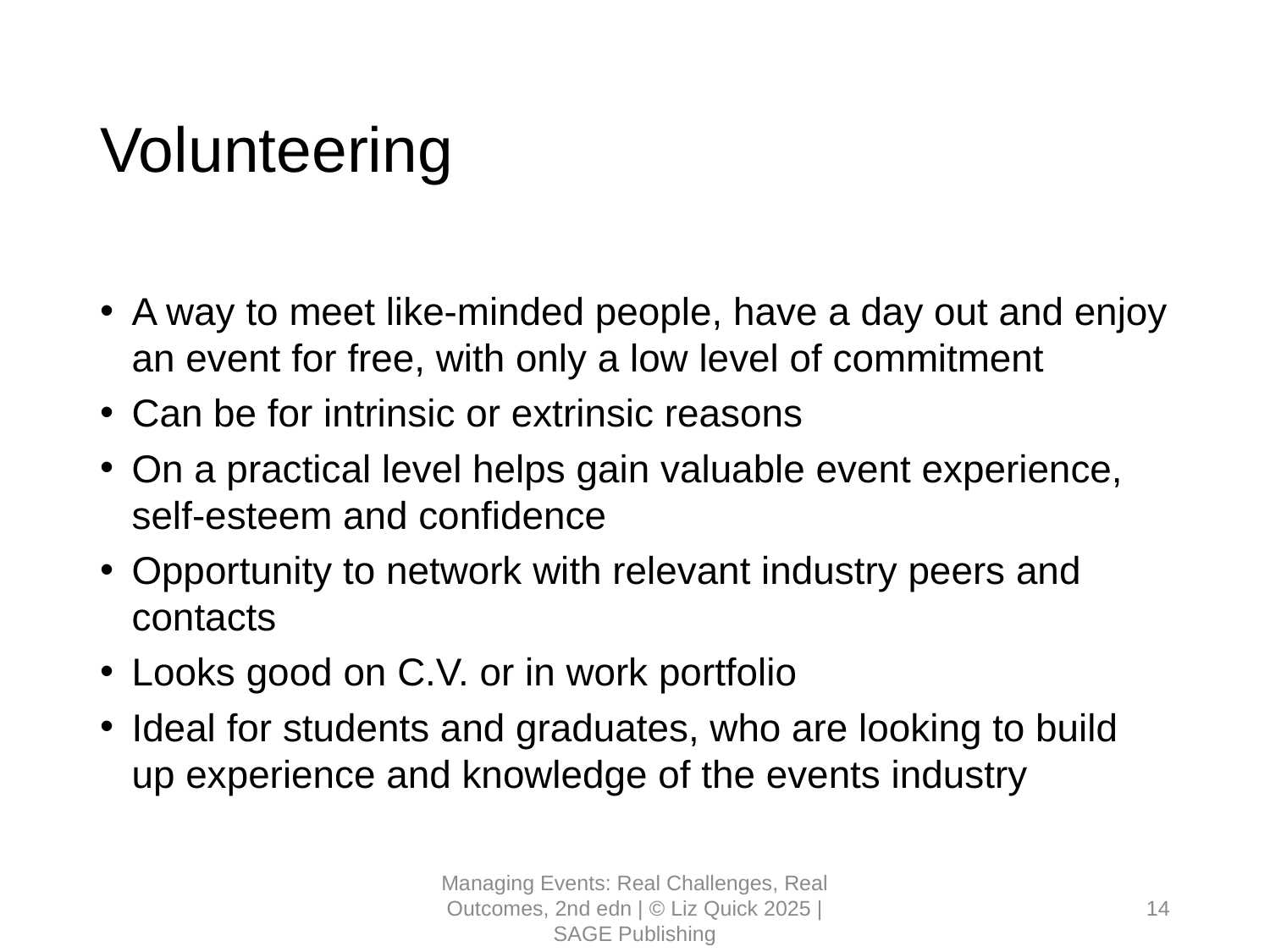

# Volunteering
A way to meet like-minded people, have a day out and enjoy an event for free, with only a low level of commitment
Can be for intrinsic or extrinsic reasons
On a practical level helps gain valuable event experience, self-esteem and confidence
Opportunity to network with relevant industry peers and contacts
Looks good on C.V. or in work portfolio
Ideal for students and graduates, who are looking to build up experience and knowledge of the events industry
Managing Events: Real Challenges, Real Outcomes, 2nd edn | © Liz Quick 2025 | SAGE Publishing
14